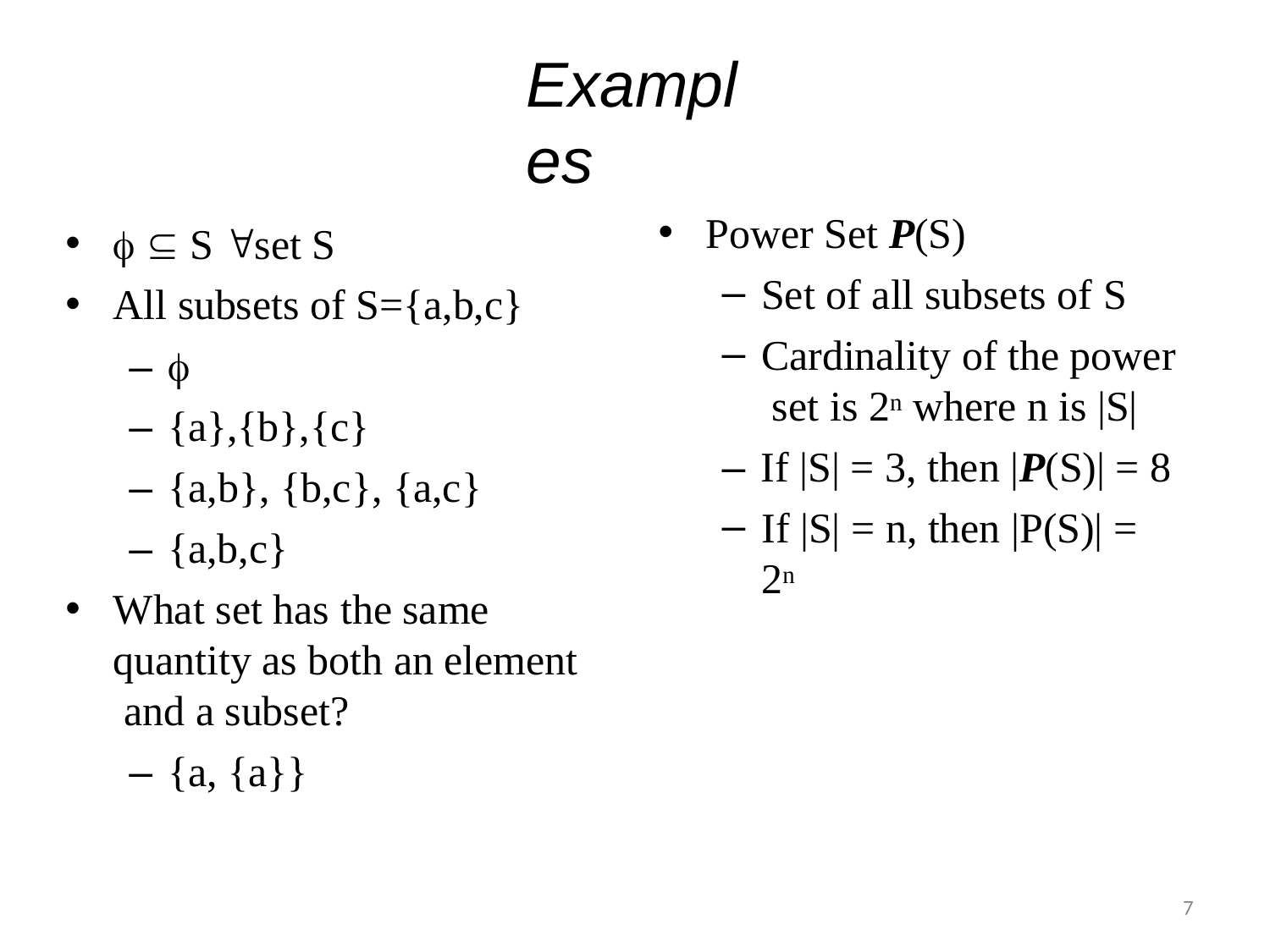

# Examples
Power Set P(S)
Set of all subsets of S
Cardinality of the power  set is 2n where n is |S|
– If |S| = 3, then |P(S)| = 8
If |S| = n, then |P(S)| = 2n
φ ⊆ S ∀set S
All subsets of S={a,b,c}
– φ
– {a},{b},{c}
– {a,b}, {b,c}, {a,c}
– {a,b,c}
What set has the same  quantity as both an element  and a subset?
– {a, {a}}
7